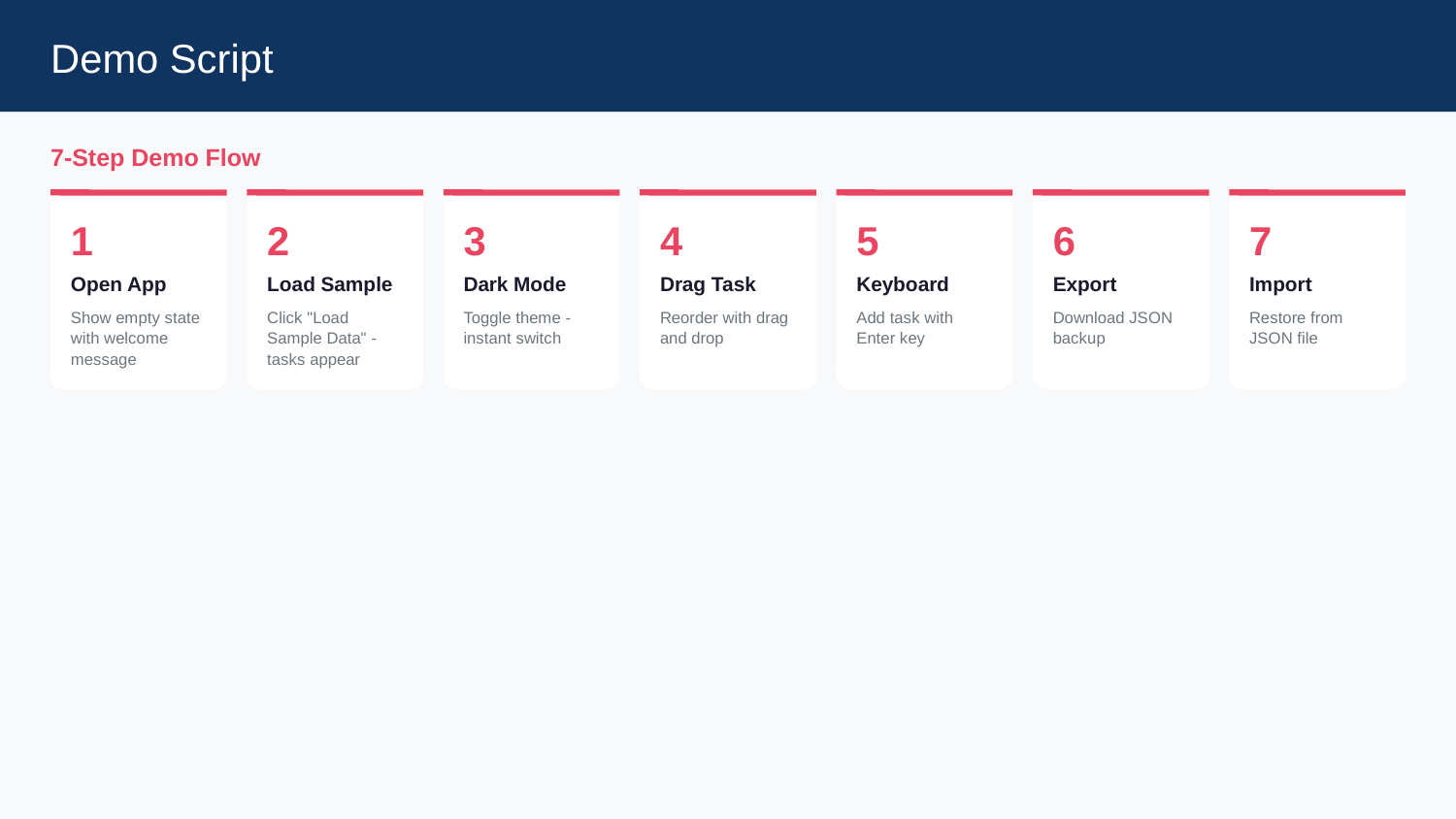

Demo Script
7-Step Demo Flow

1
2
3
4
5
6
7
Open App
Load Sample
Dark Mode
Drag Task
Keyboard
Export
Import
Show empty state with welcome message
Click "Load Sample Data" - tasks appear
Toggle theme - instant switch
Reorder with drag and drop
Add task with Enter key
Download JSON backup
Restore from JSON file